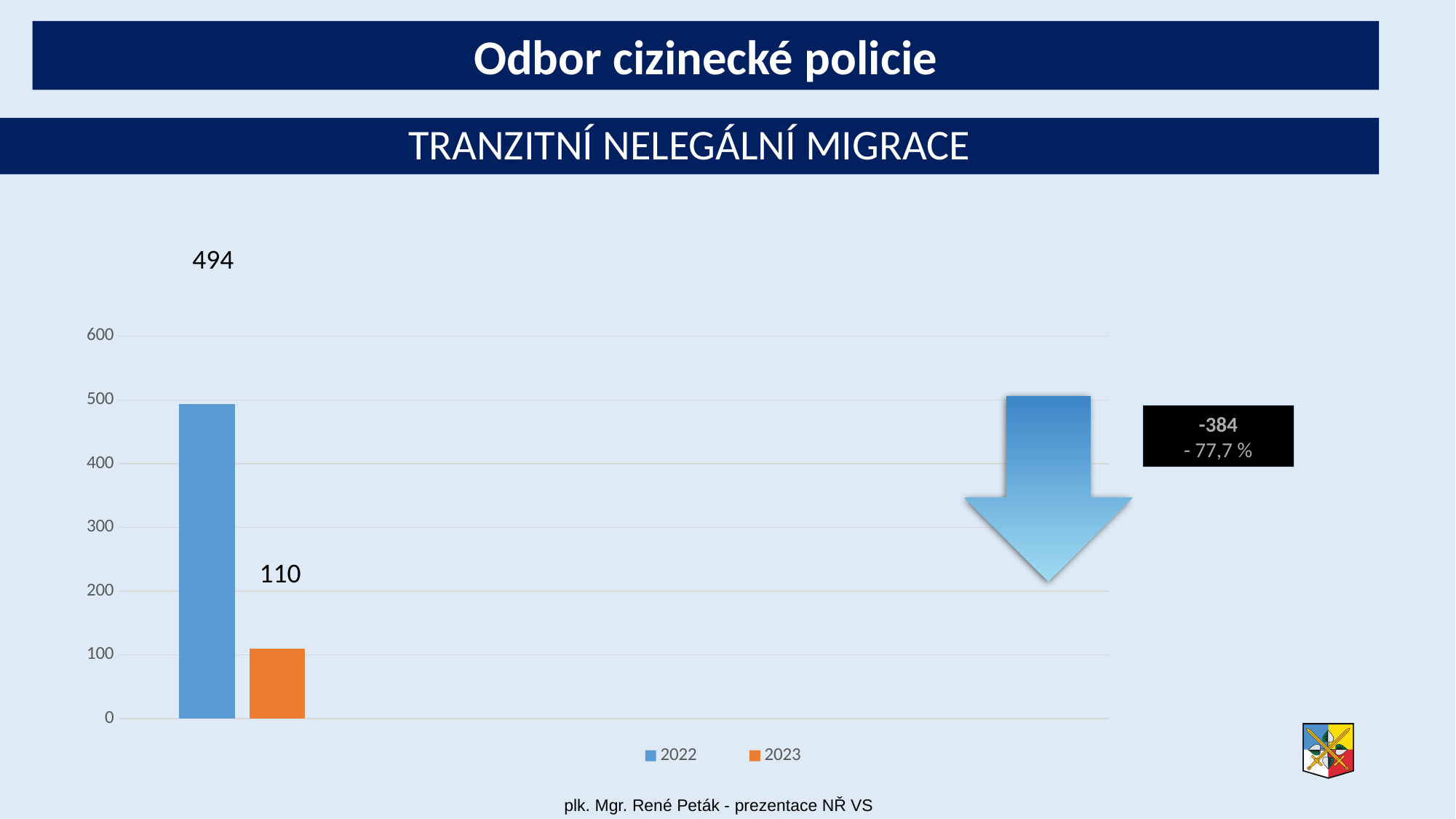

Odbor cizinecké policie
# TRANZITNÍ NELEGÁLNÍ MIGRACE

### Chart

| Category | 2022 | 2023 |
|---|---|---|
| Kategorie 1 | 494.0 | 110.0 |
494

-384
- 77,7 %
110

                       plk. Mgr. René Peták - prezentace NŘ VS